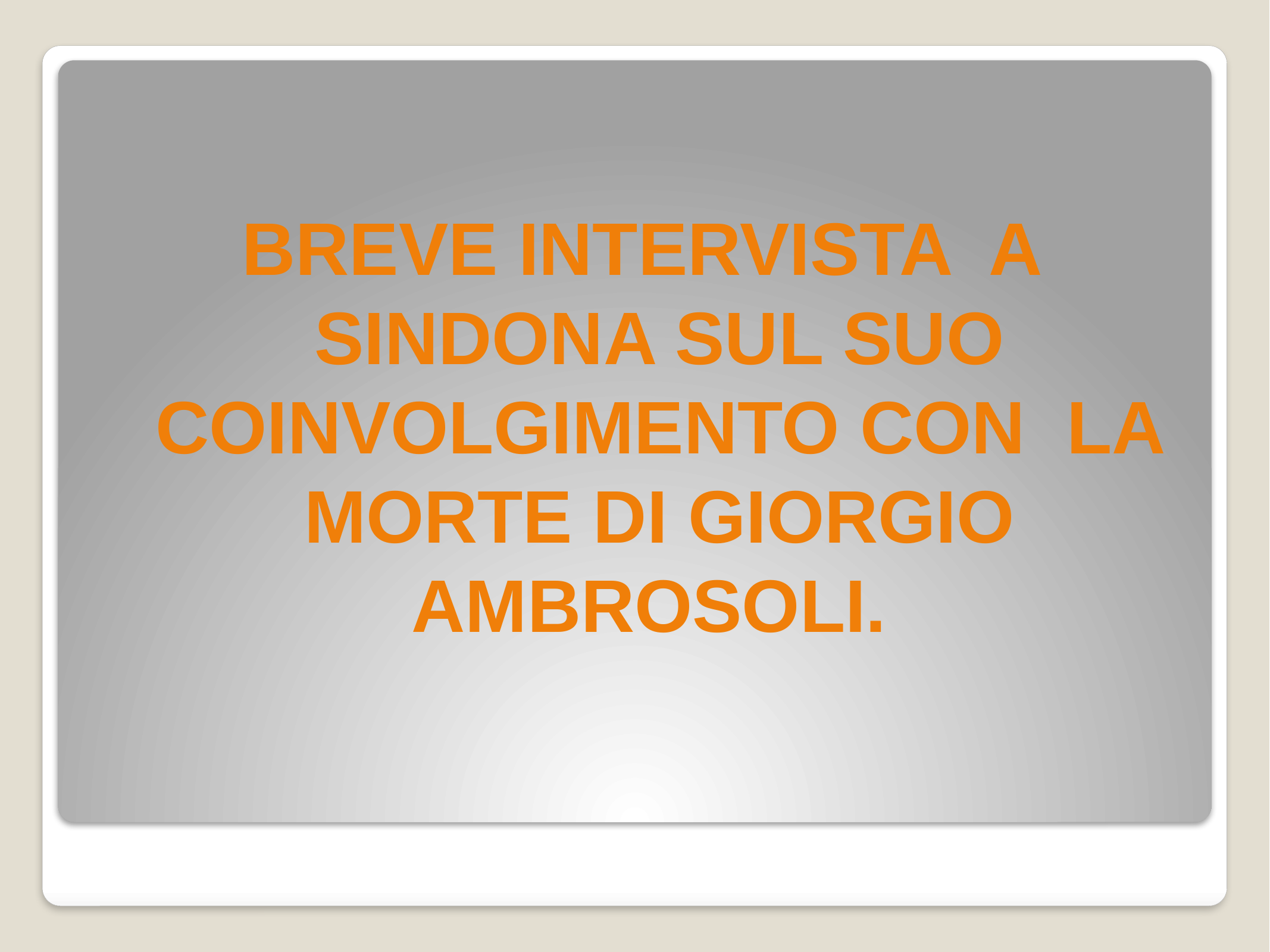

BREVE INTERVISTA  A SINDONA SUL SUO COINVOLGIMENTO CON  LA MORTE DI GIORGIO AMBROSOLI.